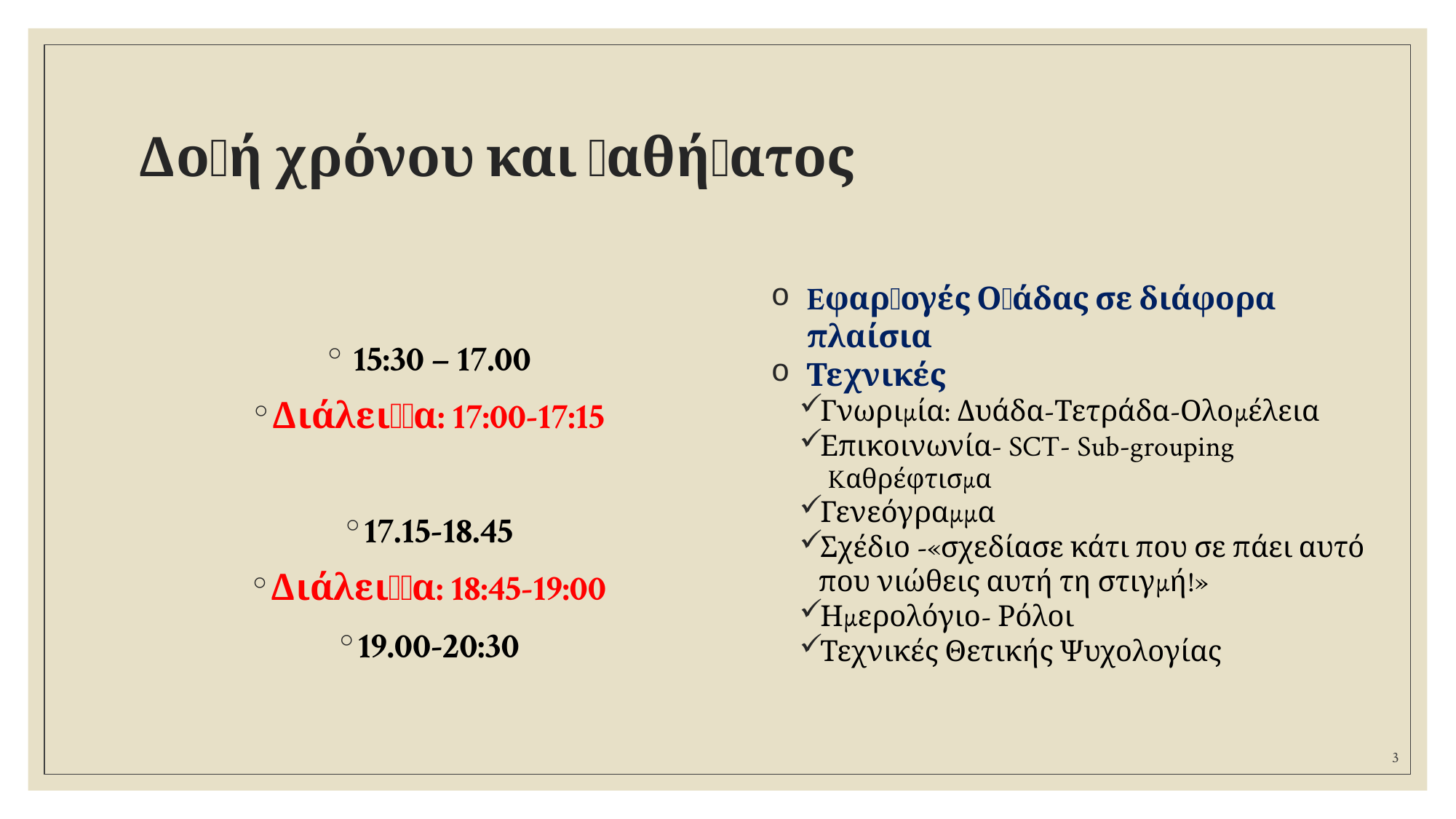

# Δομή χρόνου και μαθήματος

Eφαρμογές Ομάδας σε διάφορα  πλαίσια
Τεχνικές
Γνωριμία: Δυάδα-Τετράδα-Ολομέλεια
Επικοινωνία- SCT- Sub-grouping
Kαθρέφτισμα
Γενεόγραμμα
Σχέδιο -«σχεδίασε κάτι που σε πάει αυτό που νιώθεις αυτή τη στιγμή!»
Ημερολόγιο- Ρόλοι
Τεχνικές Θετικής Ψυχολογίας

 15:30 – 17.00
Διάλειμμα: 17:00-17:15

17.15-18.45
Διάλειμμα: 18:45-19:00
19.00-20:30

3